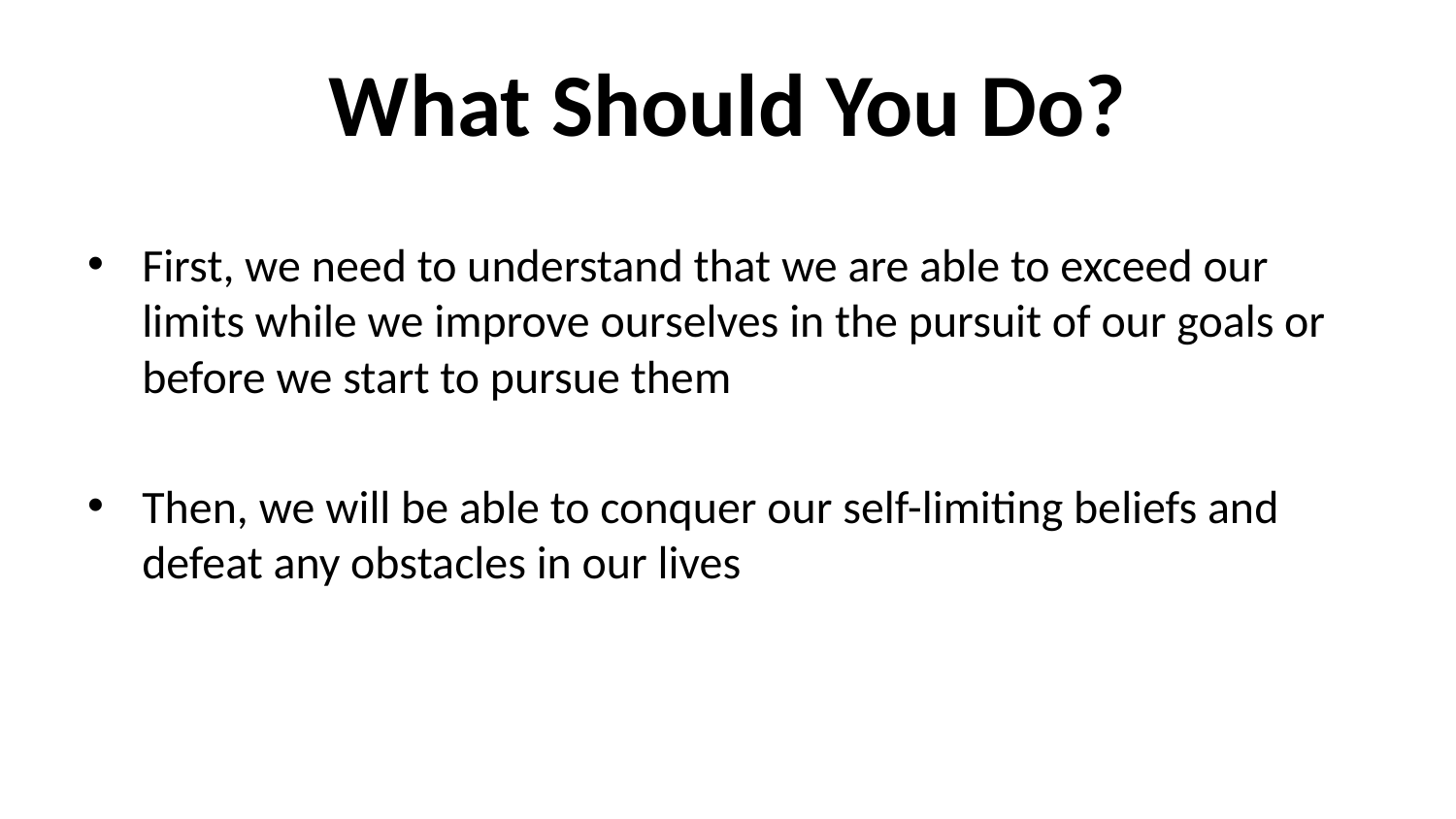

# What Should You Do?
First, we need to understand that we are able to exceed our limits while we improve ourselves in the pursuit of our goals or before we start to pursue them

Then, we will be able to conquer our self-limiting beliefs and defeat any obstacles in our lives